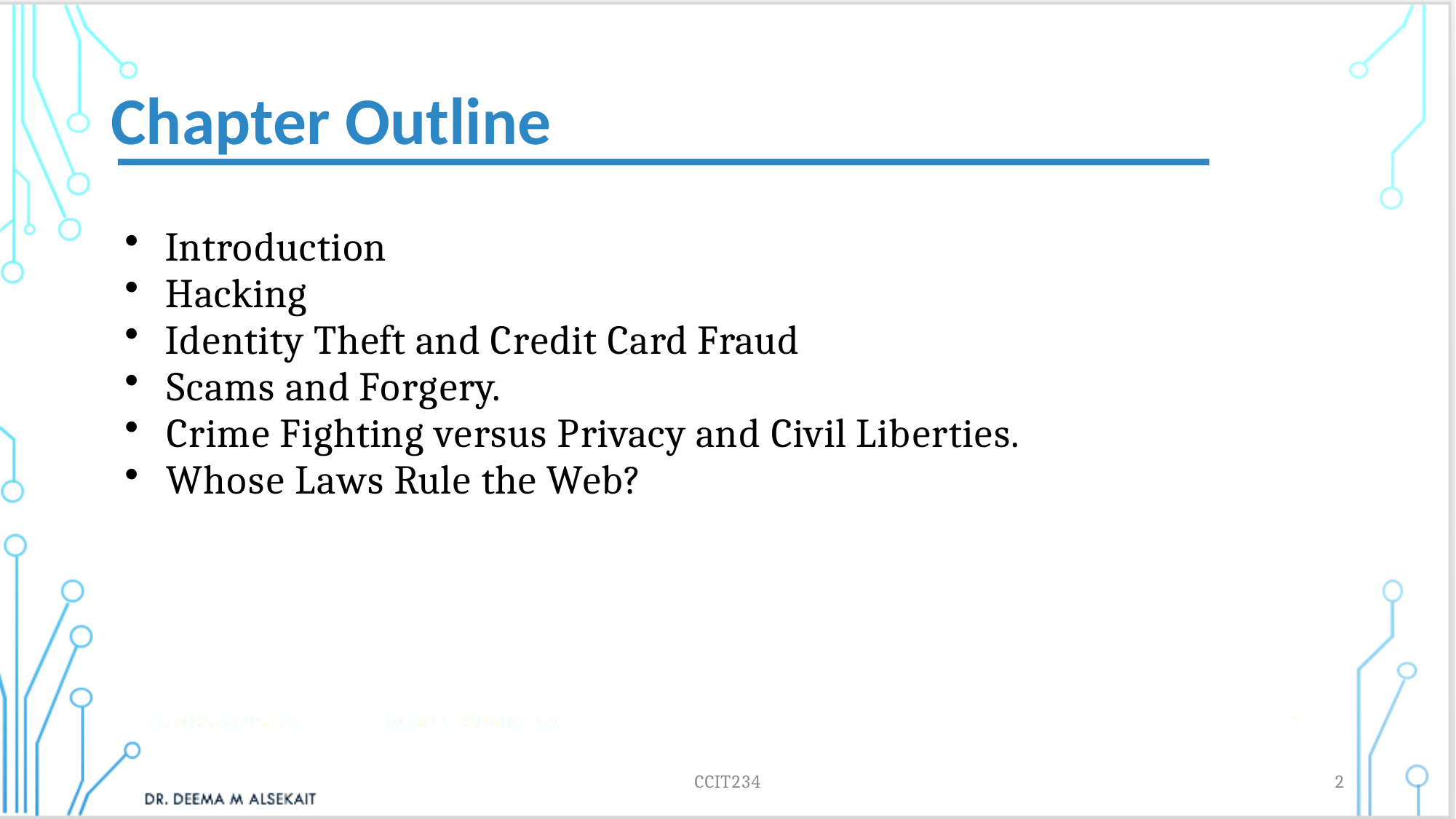

# Chapter Outline
Introduction
Hacking
Identity Theft and Credit Card Fraud
Scams and Forgery.
Crime Fighting versus Privacy and Civil Liberties.
Whose Laws Rule the Web?

CCIT234
2